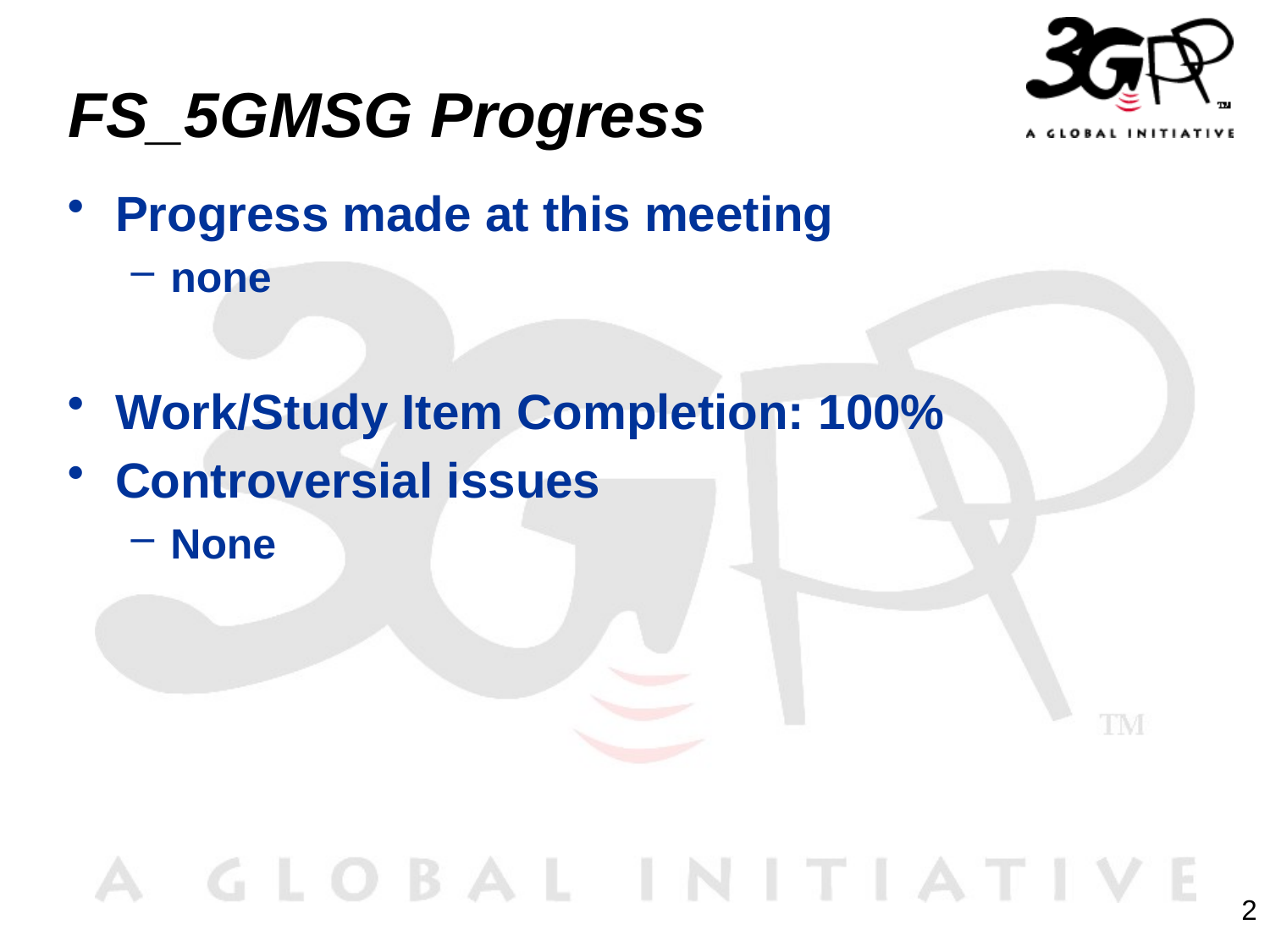

# FS_5GMSG Progress
Progress made at this meeting
none

Work/Study Item Completion: 100%
Controversial issues
None
2